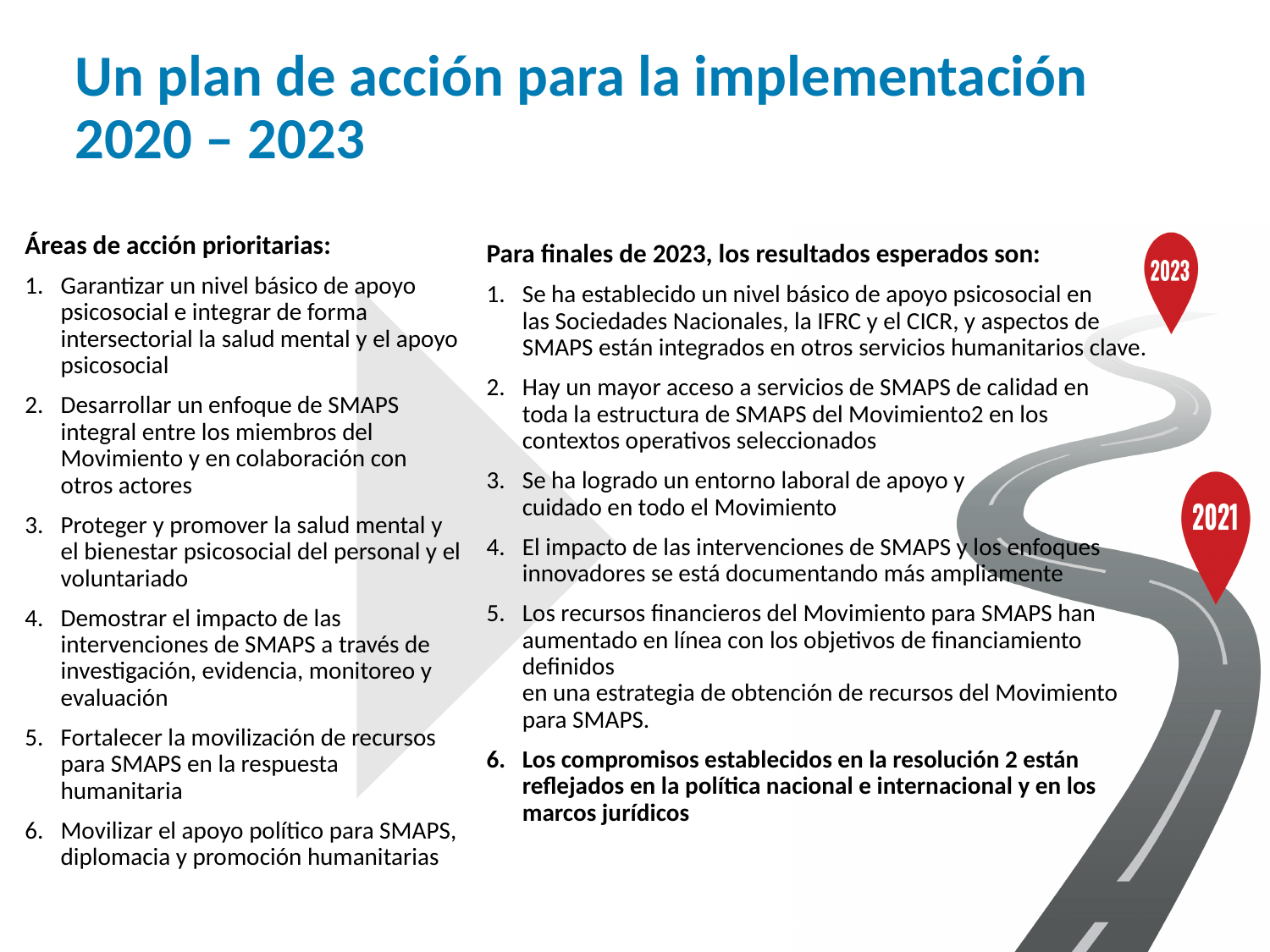

# Un plan de acción para la implementación 2020 – 2023
Áreas de acción prioritarias:
Garantizar un nivel básico de apoyo psicosocial e integrar de forma intersectorial la salud mental y el apoyo psicosocial
Desarrollar un enfoque de SMAPS integral entre los miembros del Movimiento y en colaboración con otros actores
Proteger y promover la salud mental y el bienestar psicosocial del personal y el voluntariado
Demostrar el impacto de las intervenciones de SMAPS a través de investigación, evidencia, monitoreo y evaluación
Fortalecer la movilización de recursos para SMAPS en la respuesta humanitaria
Movilizar el apoyo político para SMAPS, diplomacia y promoción humanitarias

Para finales de 2023, los resultados esperados son:
Se ha establecido un nivel básico de apoyo psicosocial en
las Sociedades Nacionales, la IFRC y el CICR, y aspectos de
SMAPS están integrados en otros servicios humanitarios clave.
Hay un mayor acceso a servicios de SMAPS de calidad en
toda la estructura de SMAPS del Movimiento2 en los
contextos operativos seleccionados
Se ha logrado un entorno laboral de apoyo y
cuidado en todo el Movimiento
El impacto de las intervenciones de SMAPS y los enfoques
innovadores se está documentando más ampliamente
Los recursos financieros del Movimiento para SMAPS han
aumentado en línea con los objetivos de financiamiento definidos
en una estrategia de obtención de recursos del Movimiento
para SMAPS.
Los compromisos establecidos en la resolución 2 están
reflejados en la política nacional e internacional y en los
marcos jurídicos